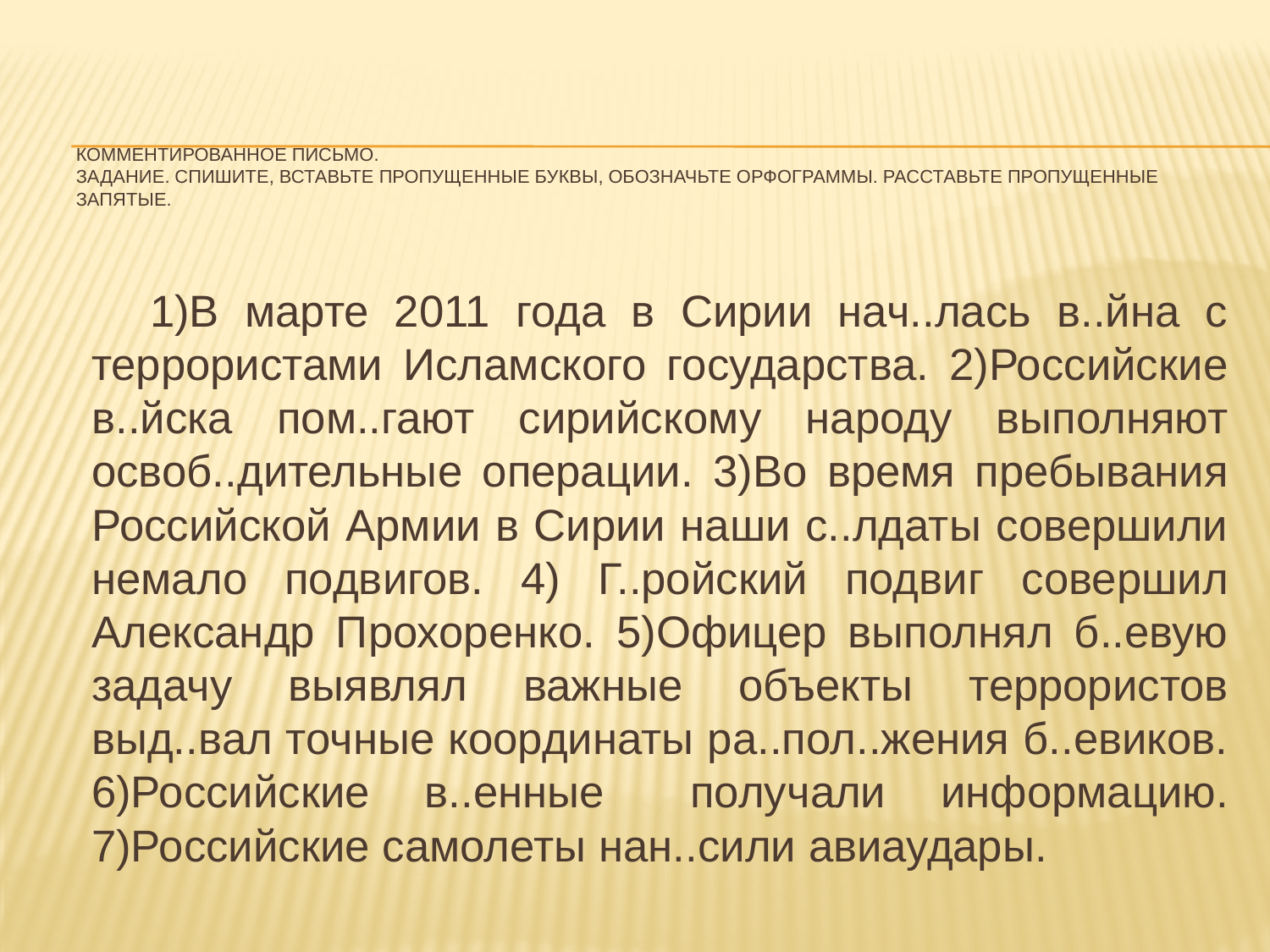

# Комментированное письмо. Задание. Спишите, вставьте пропущенные буквы, обозначьте орфограммы. Расставьте пропущенные запятые.
    1)В марте 2011 года в Сирии нач..лась в..йна с террористами Исламского государства. 2)Российские в..йска пом..гают сирийскому народу выполняют освоб..дительные операции. 3)Во время пребывания Российской Армии в Сирии наши с..лдаты совершили немало подвигов. 4) Г..ройский подвиг совершил Александр Прохоренко. 5)Офицер выполнял б..евую задачу выявлял важные объекты террористов выд..вал точные координаты ра..пол..жения б..евиков. 6)Российские в..енные	 получали информацию. 7)Российские самолеты нан..сили авиаудары.